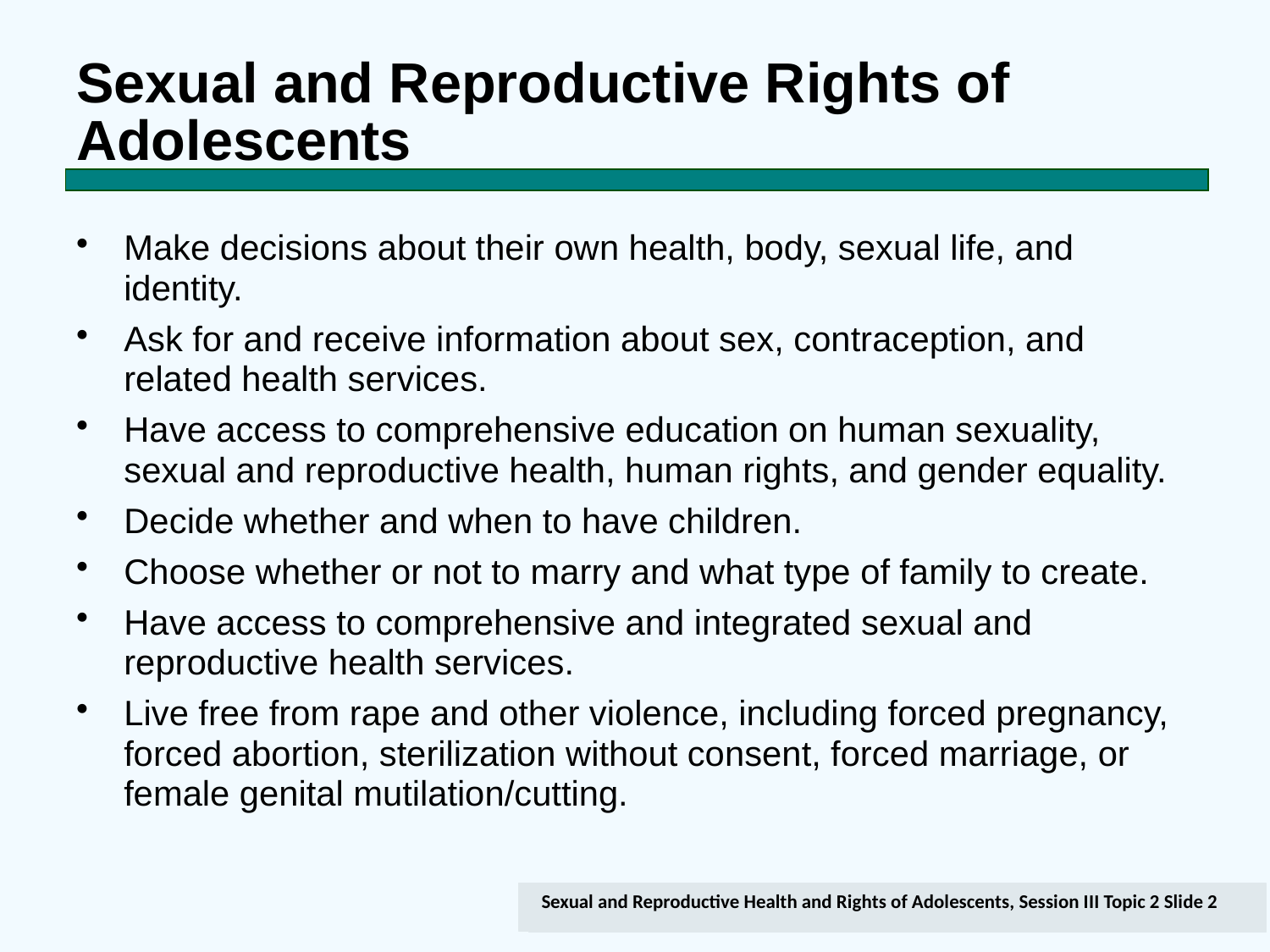

# Sexual and Reproductive Rights of Adolescents
Make decisions about their own health, body, sexual life, and identity.
Ask for and receive information about sex, contraception, and related health services.
Have access to comprehensive education on human sexuality, sexual and reproductive health, human rights, and gender equality.
Decide whether and when to have children.
Choose whether or not to marry and what type of family to create.
Have access to comprehensive and integrated sexual and reproductive health services.
Live free from rape and other violence, including forced pregnancy, forced abortion, sterilization without consent, forced marriage, or female genital mutilation/cutting.
Sexual and Reproductive Health and Rights of Adolescents, Session III Topic 2 Slide 2
Adolescent Youth Sexual and Reproductive Health and Rights, Session III Topic 2 Slide 2